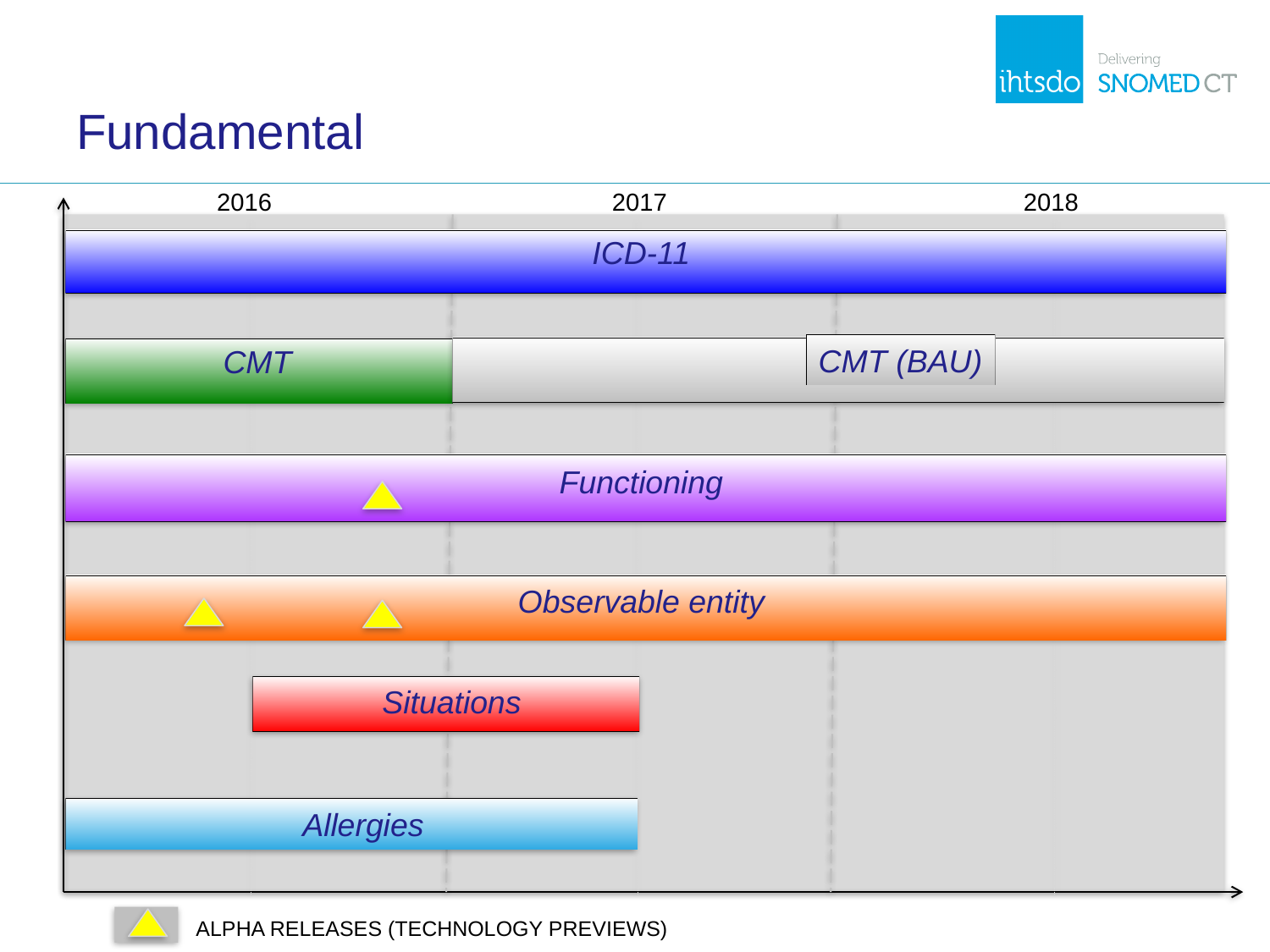

# Fundamental
2017
2016
2018

ICD-11

CMT (BAU)

CMT

Functioning

Observable entity

Situations

Allergies

ALPHA RELEASES (TECHNOLOGY PREVIEWS)